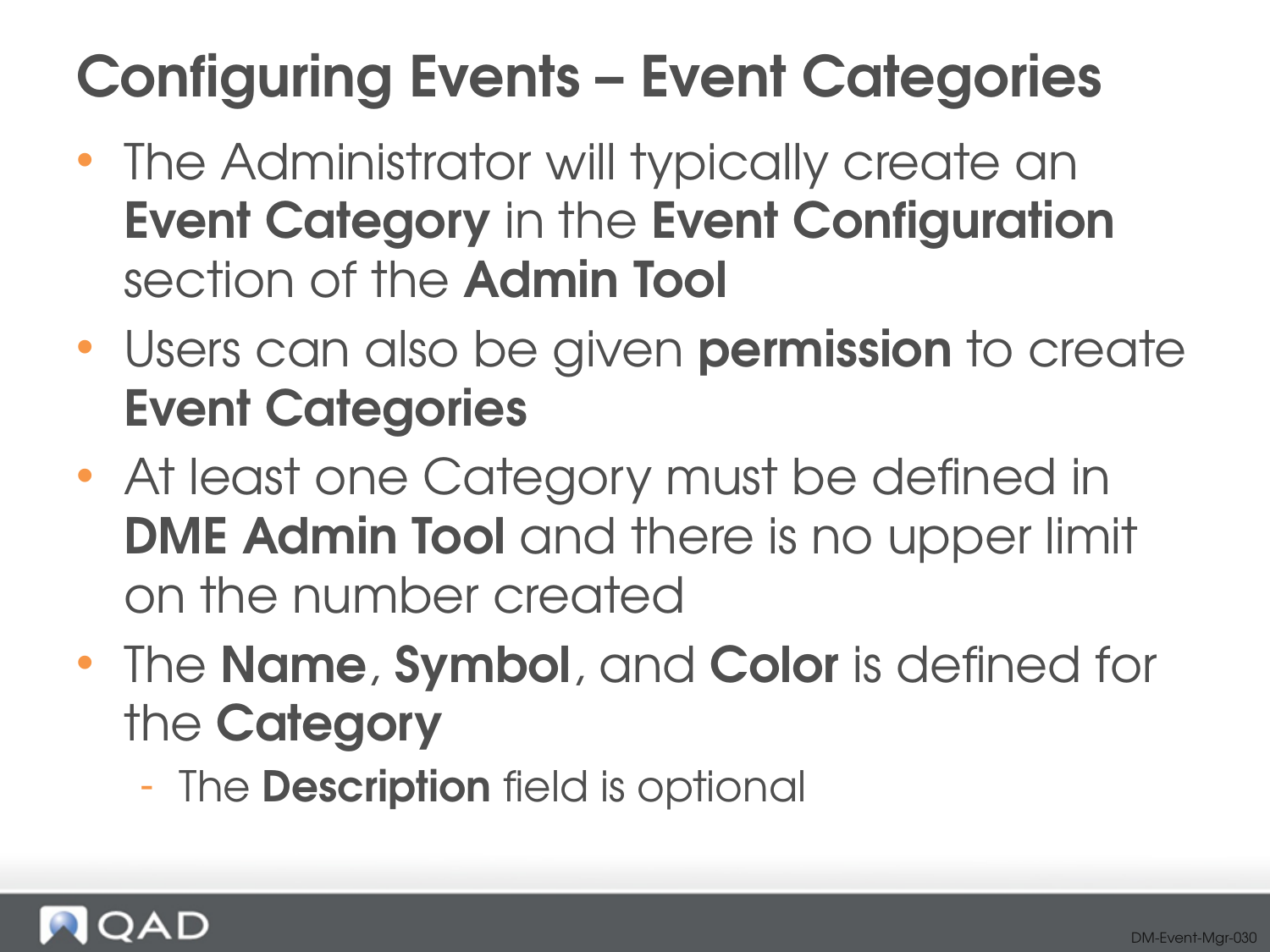

# Configuring Events – Event Categories
The Administrator will typically create an Event Category in the Event Configuration section of the Admin Tool
Users can also be given permission to create Event Categories
At least one Category must be defined in DME Admin Tool and there is no upper limit on the number created
The Name, Symbol, and Color is defined for the Category
The Description field is optional
DM-Event-Mgr-030